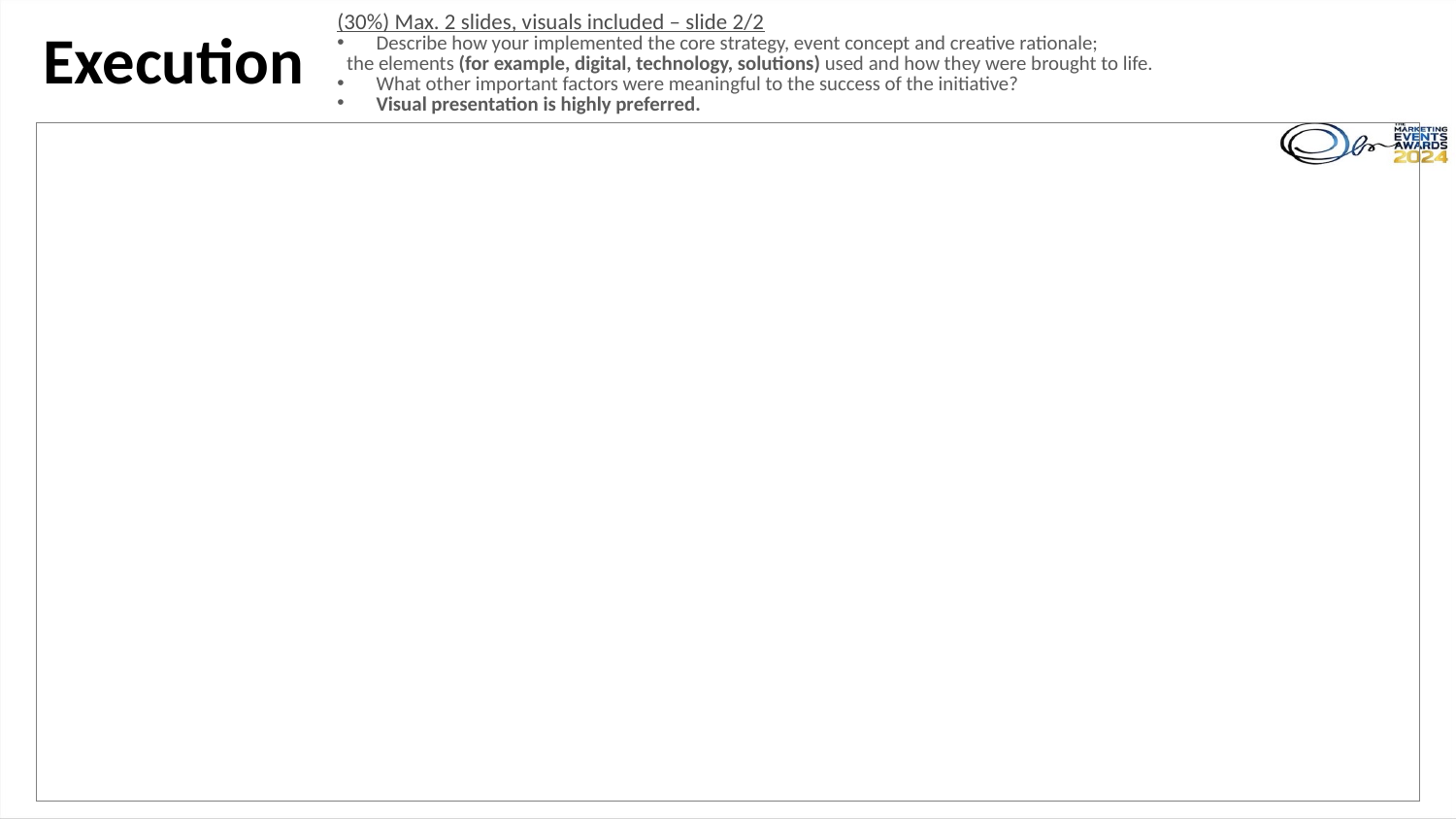

(30%) Max. 2 slides, visuals included – slide 2/2
 Describe how your implemented the core strategy, event concept and creative rationale;
  the elements (for example, digital, technology, solutions) used and how they were brought to life.
 What other important factors were meaningful to the success of the initiative?
 Visual presentation is highly preferred.
Execution
|  |
| --- |